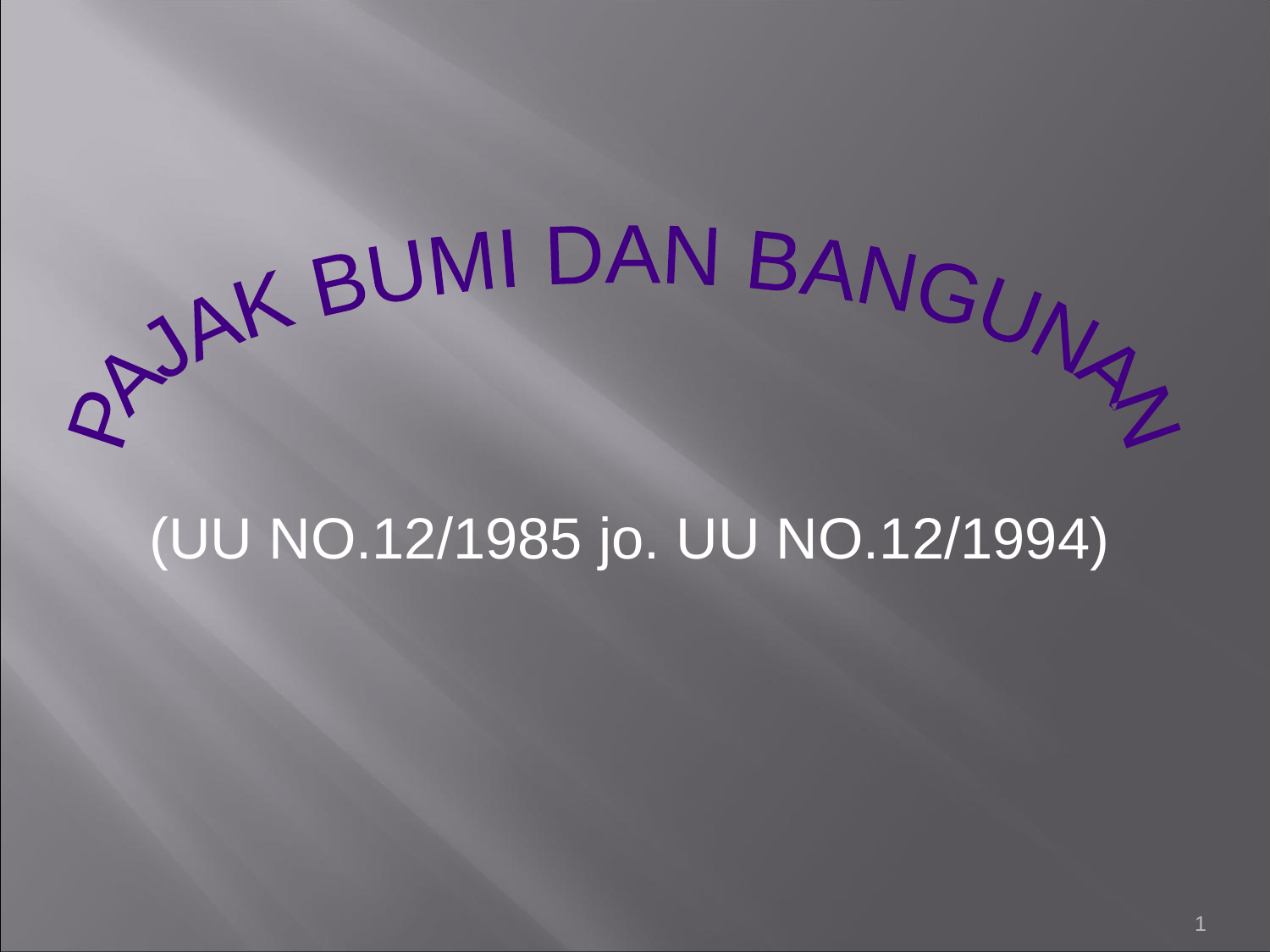

# (UU NO.12/1985 jo. UU NO.12/1994)
PAJAK BUMI DAN BANGUNAN
1